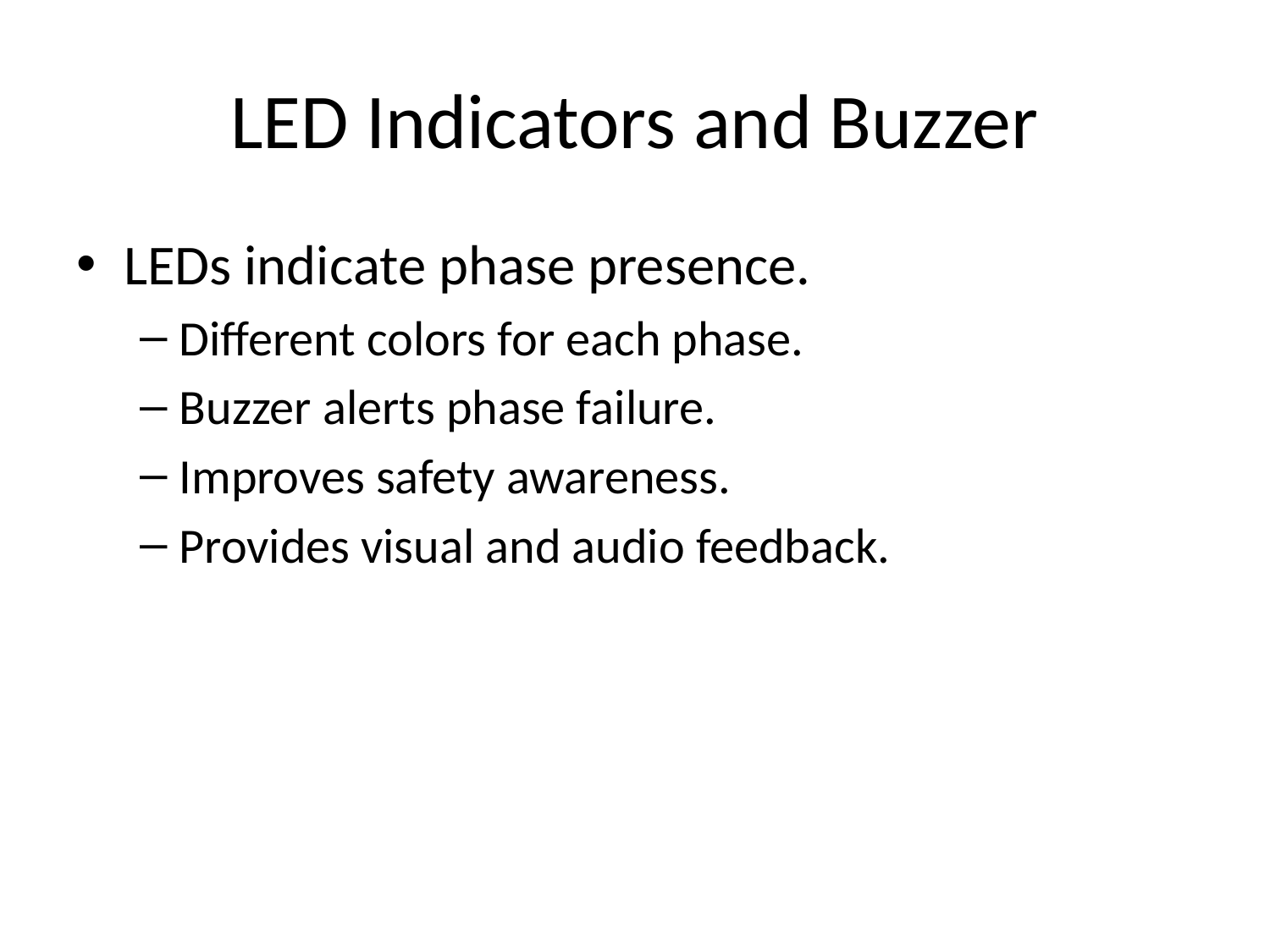

# LED Indicators and Buzzer
LEDs indicate phase presence.
Different colors for each phase.
Buzzer alerts phase failure.
Improves safety awareness.
Provides visual and audio feedback.